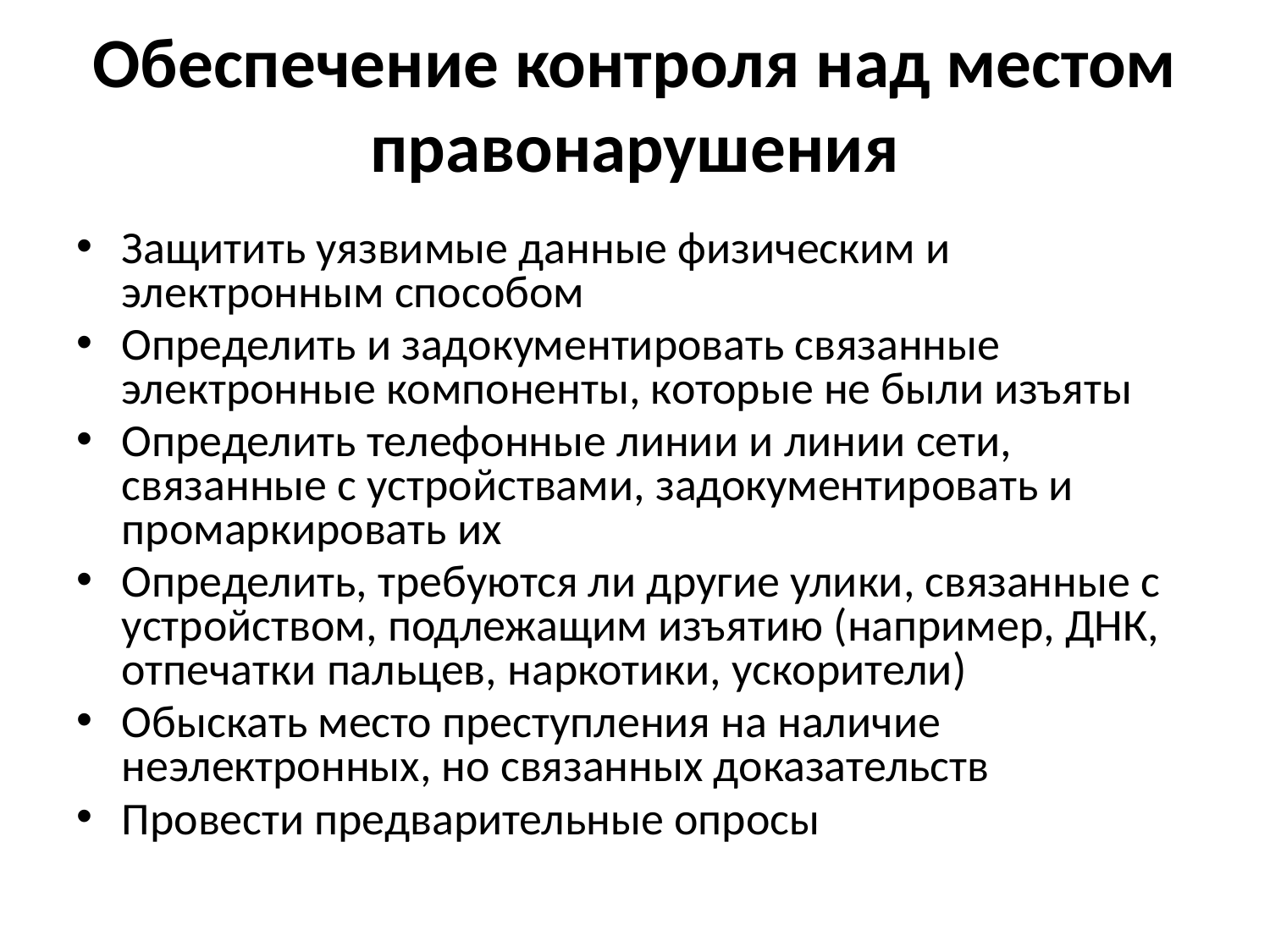

# Обеспечение контроля над местом правонарушения
Защитить уязвимые данные физическим и электронным способом
Определить и задокументировать связанные электронные компоненты, которые не были изъяты
Определить телефонные линии и линии сети, связанные с устройствами, задокументировать и промаркировать их
Определить, требуются ли другие улики, связанные с устройством, подлежащим изъятию (например, ДНК, отпечатки пальцев, наркотики, ускорители)
Обыскать место преступления на наличие неэлектронных, но связанных доказательств
Провести предварительные опросы